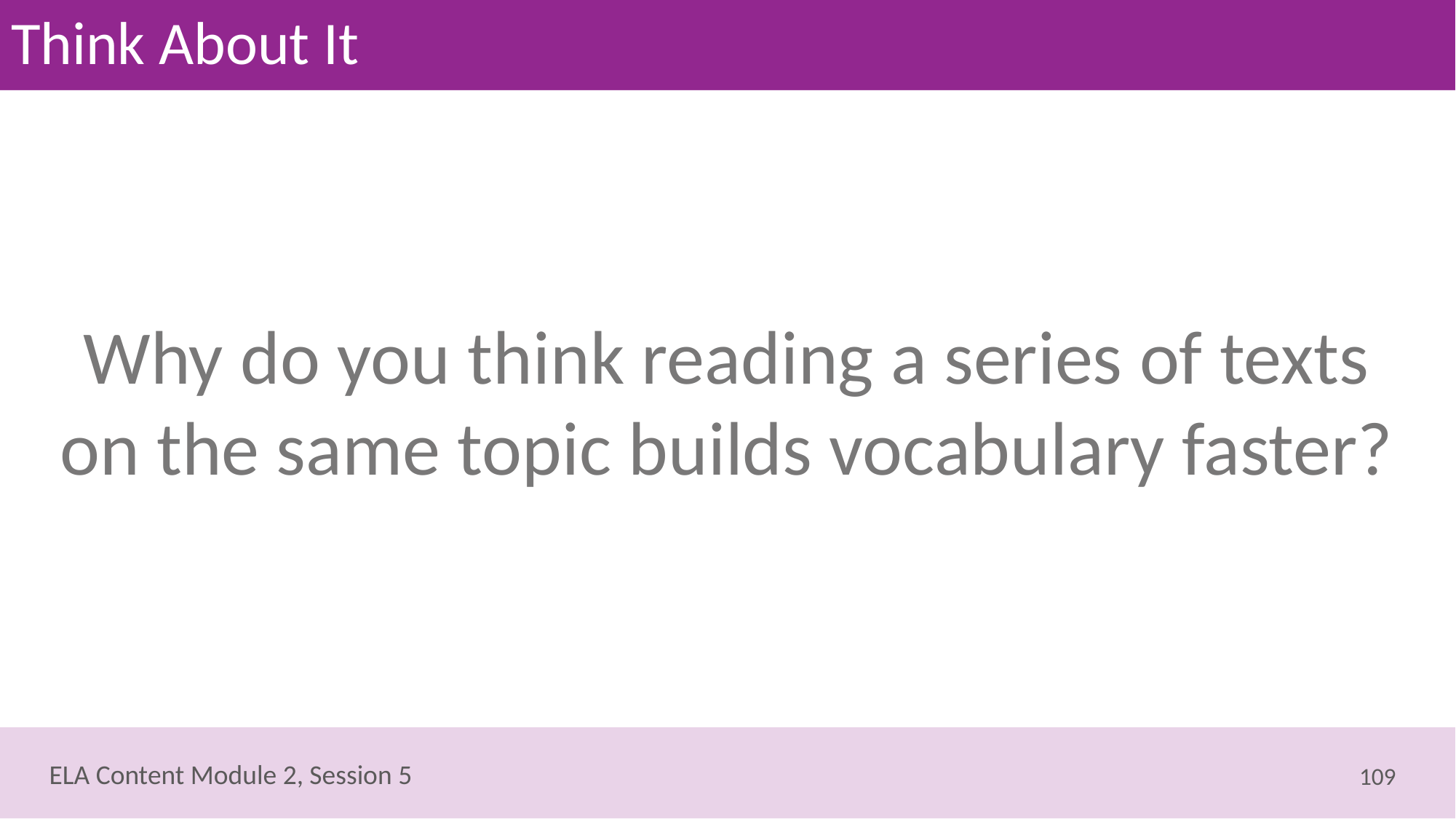

# Think About It
Why do you think reading a series of texts on the same topic builds vocabulary faster?
109